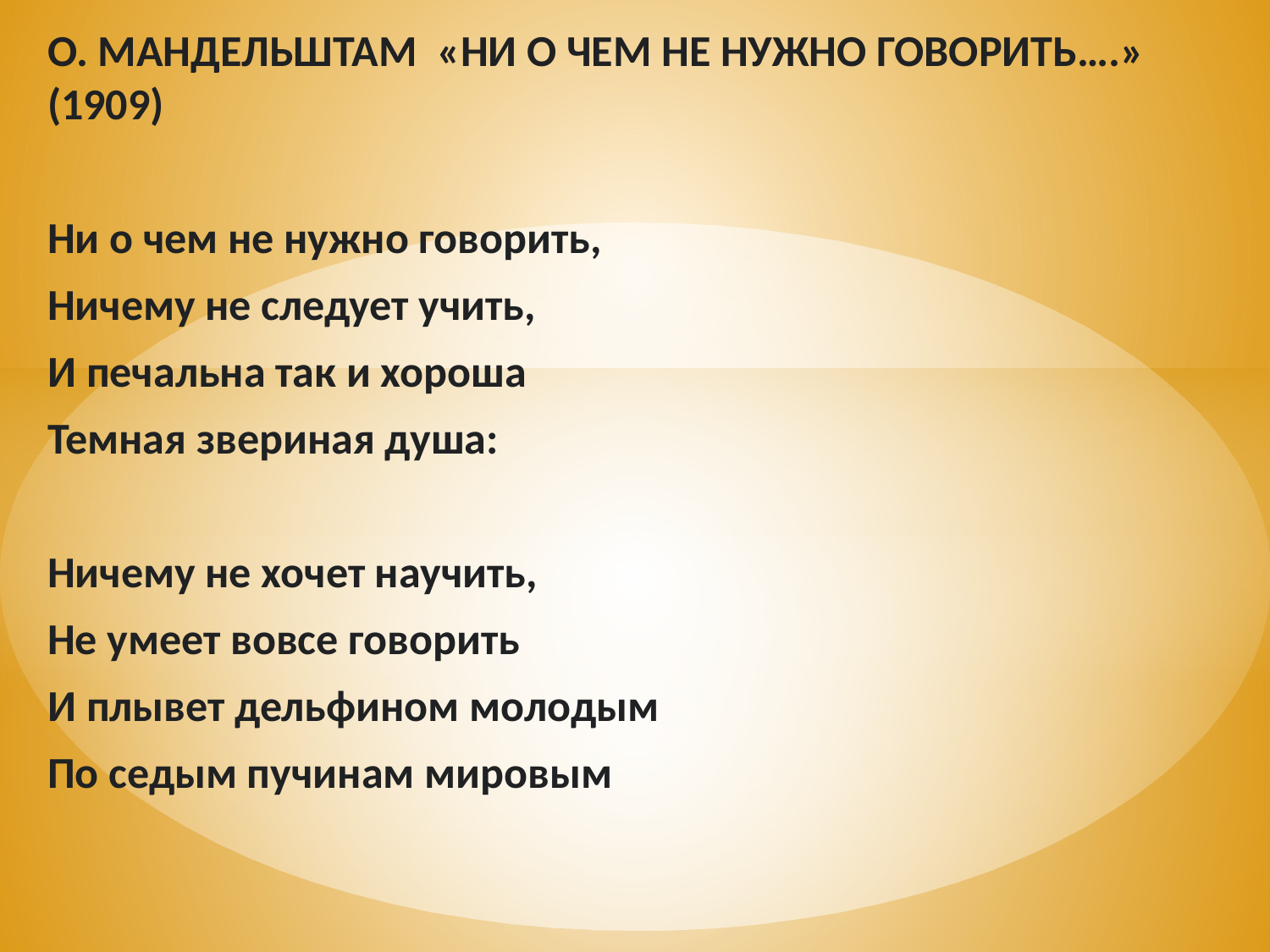

О. МАНДЕЛЬШТАМ  «НИ О ЧЕМ НЕ НУЖНО ГОВОРИТЬ….»    (1909)

Ни о чем не нужно говорить,
Ничему не следует учить,
И печальна так и хороша
Темная звериная душа:

Ничему не хочет научить,
Не умеет вовсе говорить
И плывет дельфином молодым
По седым пучинам мировым